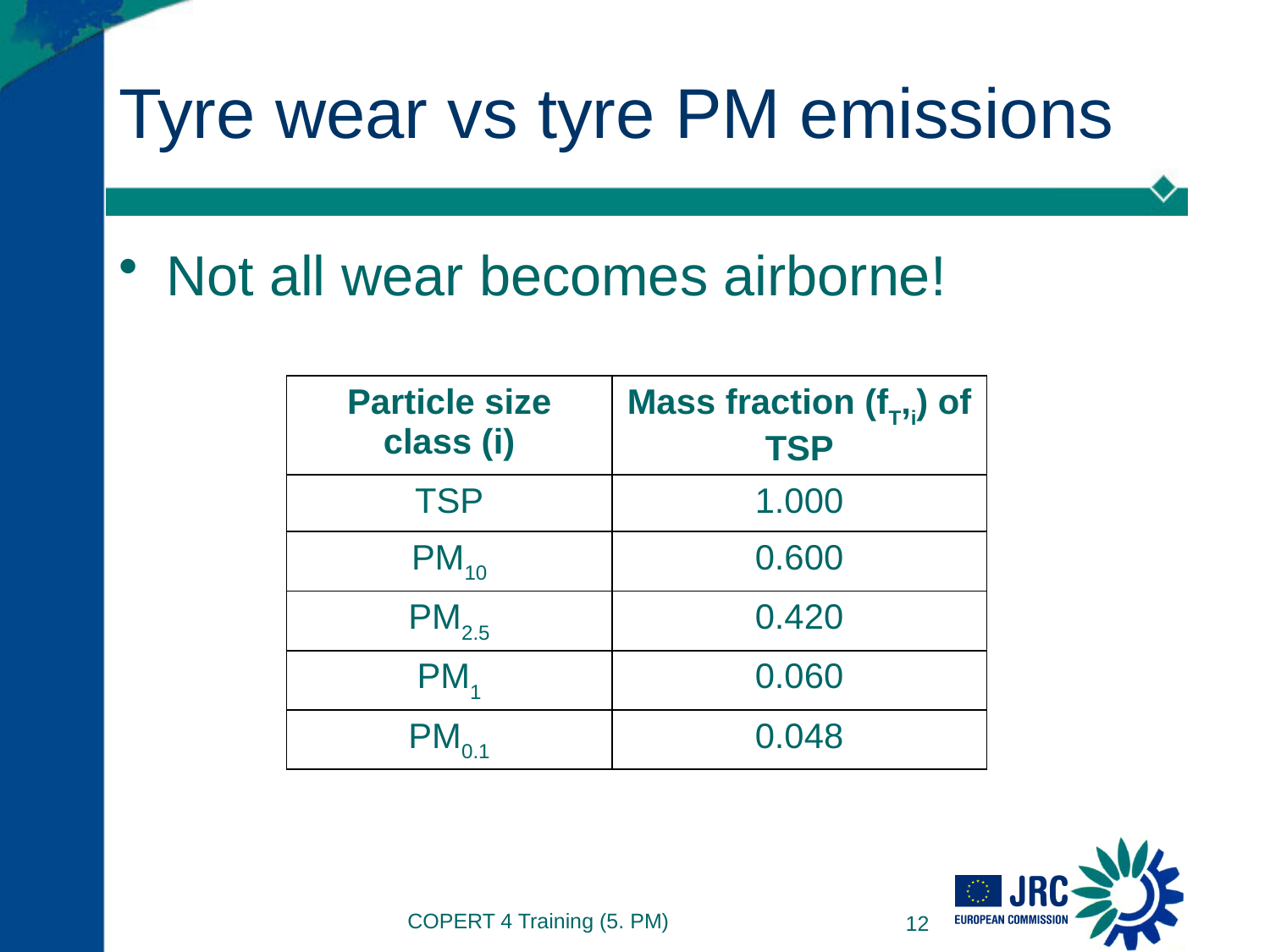

# Tyre wear vs tyre PM emissions
Not all wear becomes airborne!

| Particle size class (i) | Mass fraction (fT,i) of TSP |
| --- | --- |
| TSP | 1.000 |
| PM10 | 0.600 |
| PM2.5 | 0.420 |
| PM1 | 0.060 |
| PM0.1 | 0.048 |
COPERT 4 Training (5. PM)
12